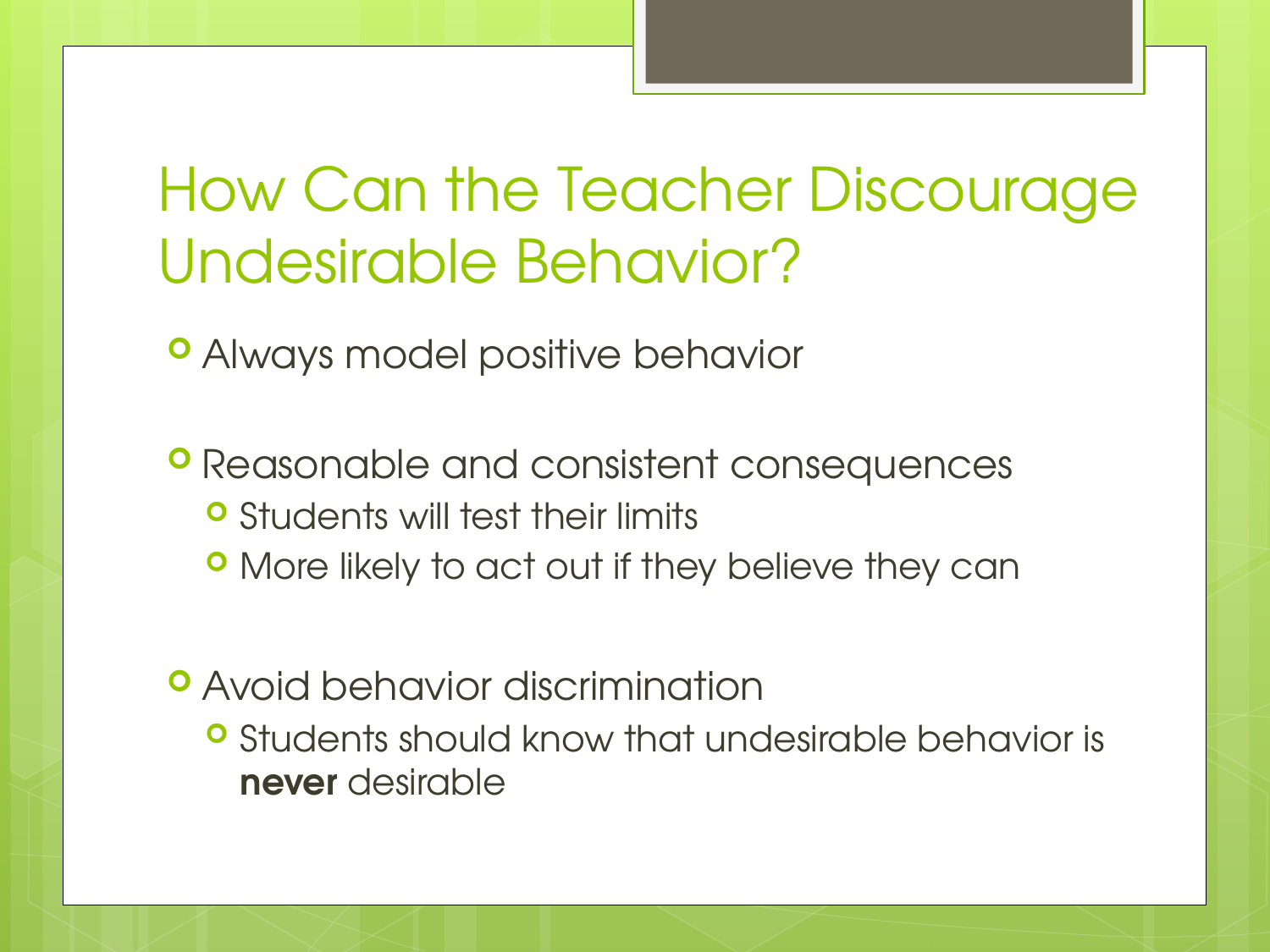

# How Can the Teacher Discourage Undesirable Behavior?
Always model positive behavior

Reasonable and consistent consequences
Students will test their limits
More likely to act out if they believe they can

Avoid behavior discrimination
Students should know that undesirable behavior is never desirable